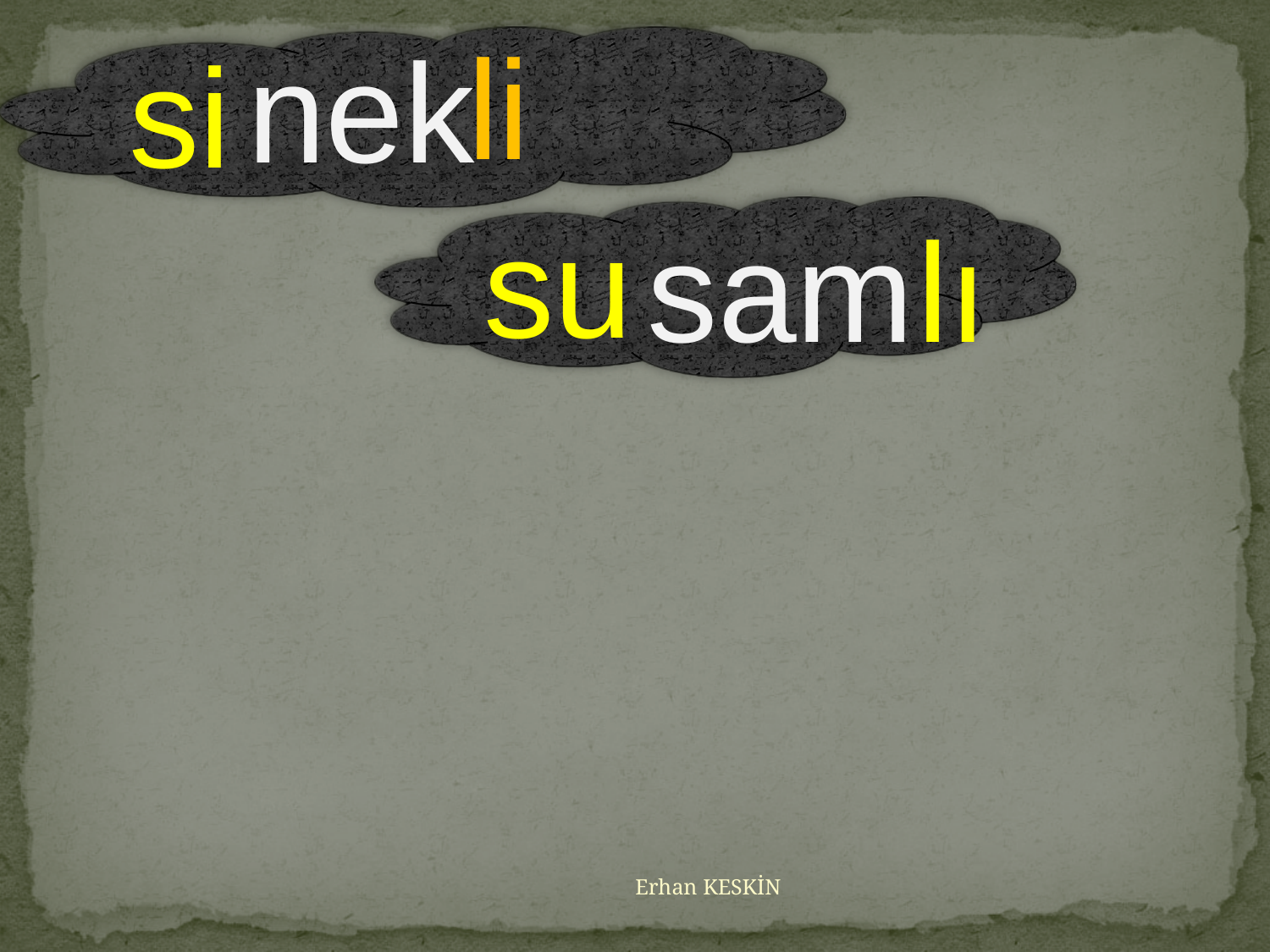

si
nek
li
su
sam
lı

Erhan KESKİN